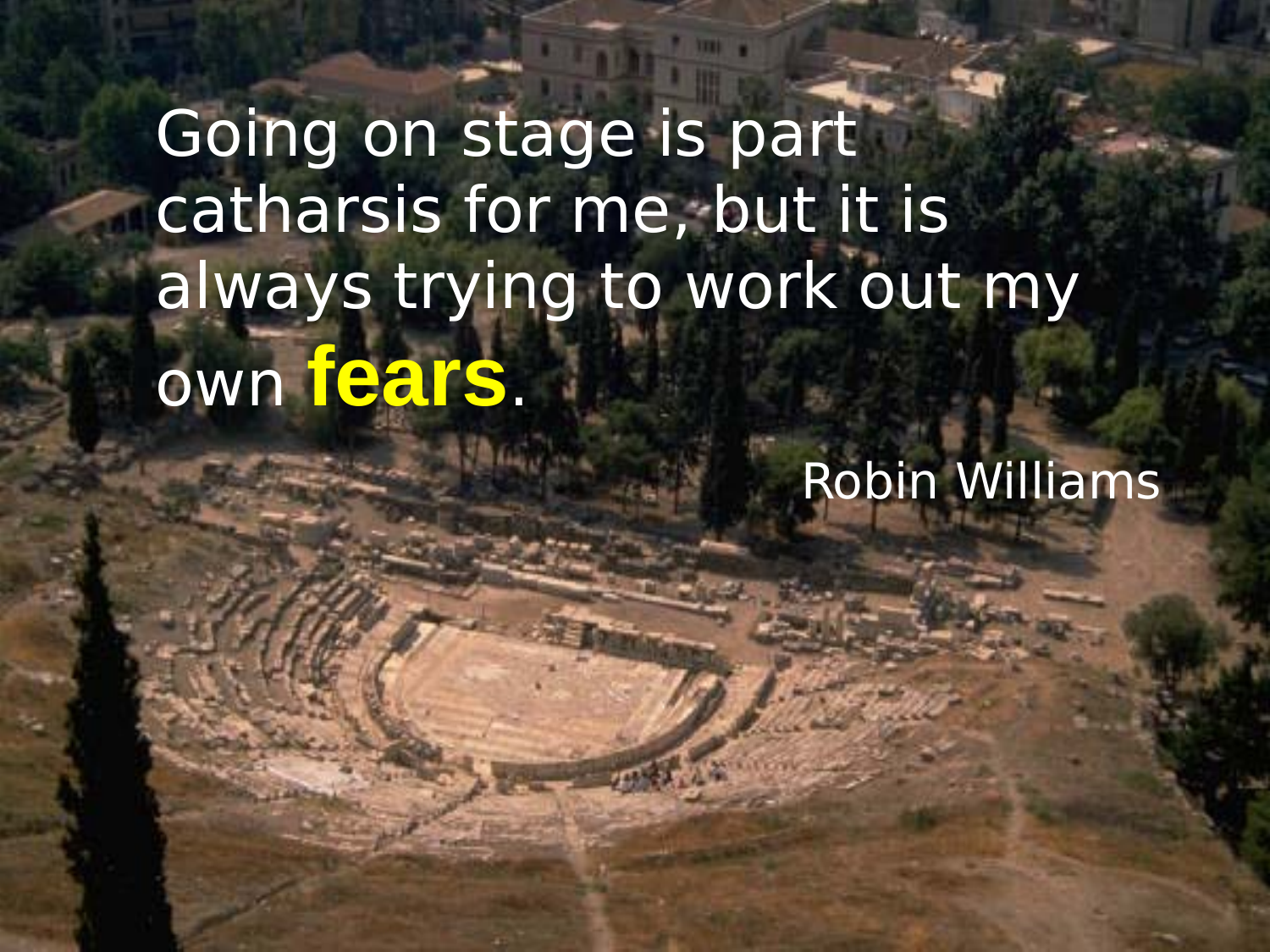

Going on stage is part catharsis for me, but it is always trying to work out my own fears.
	Robin Williams